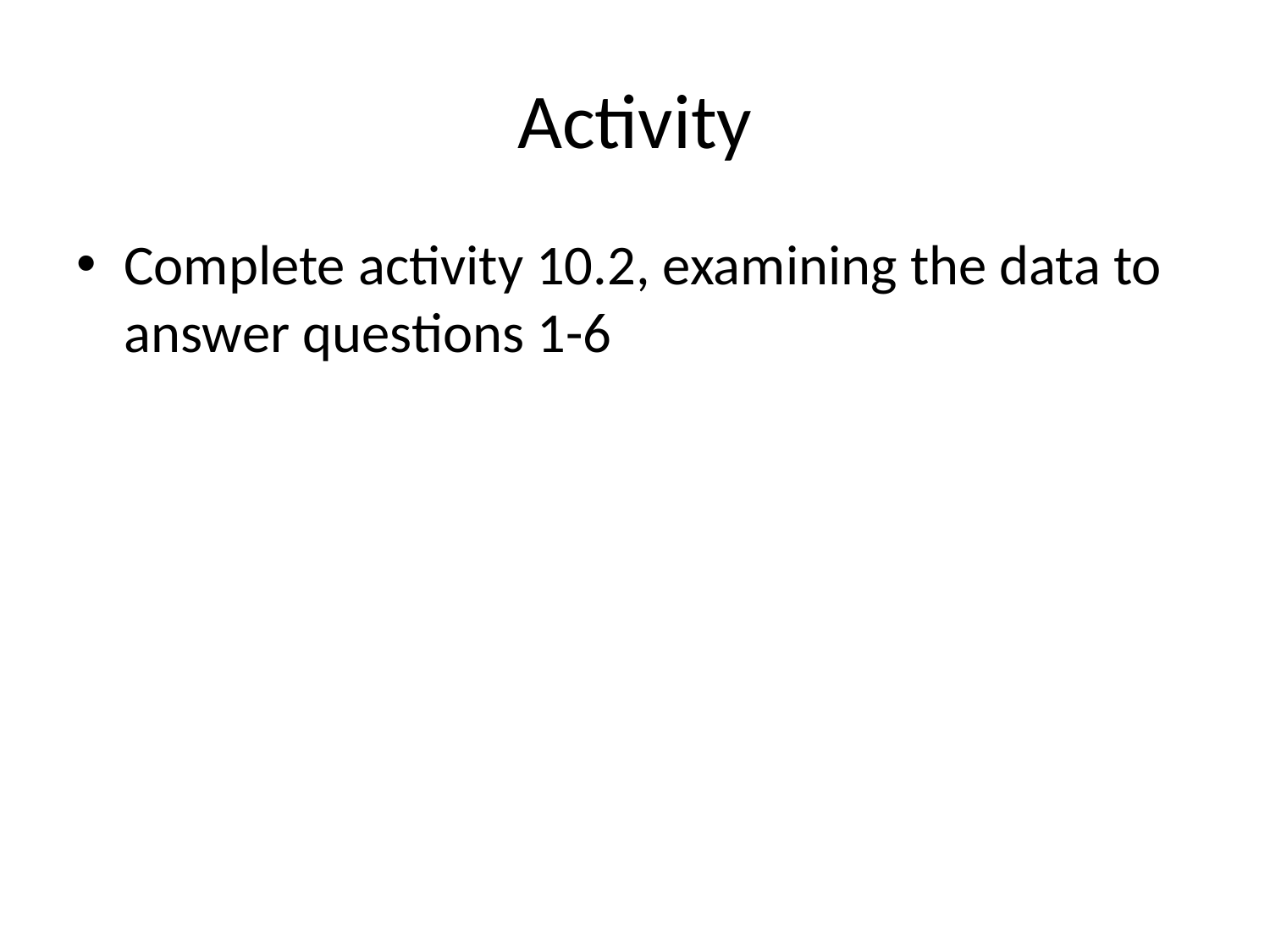

# Activity
Complete activity 10.2, examining the data to answer questions 1-6